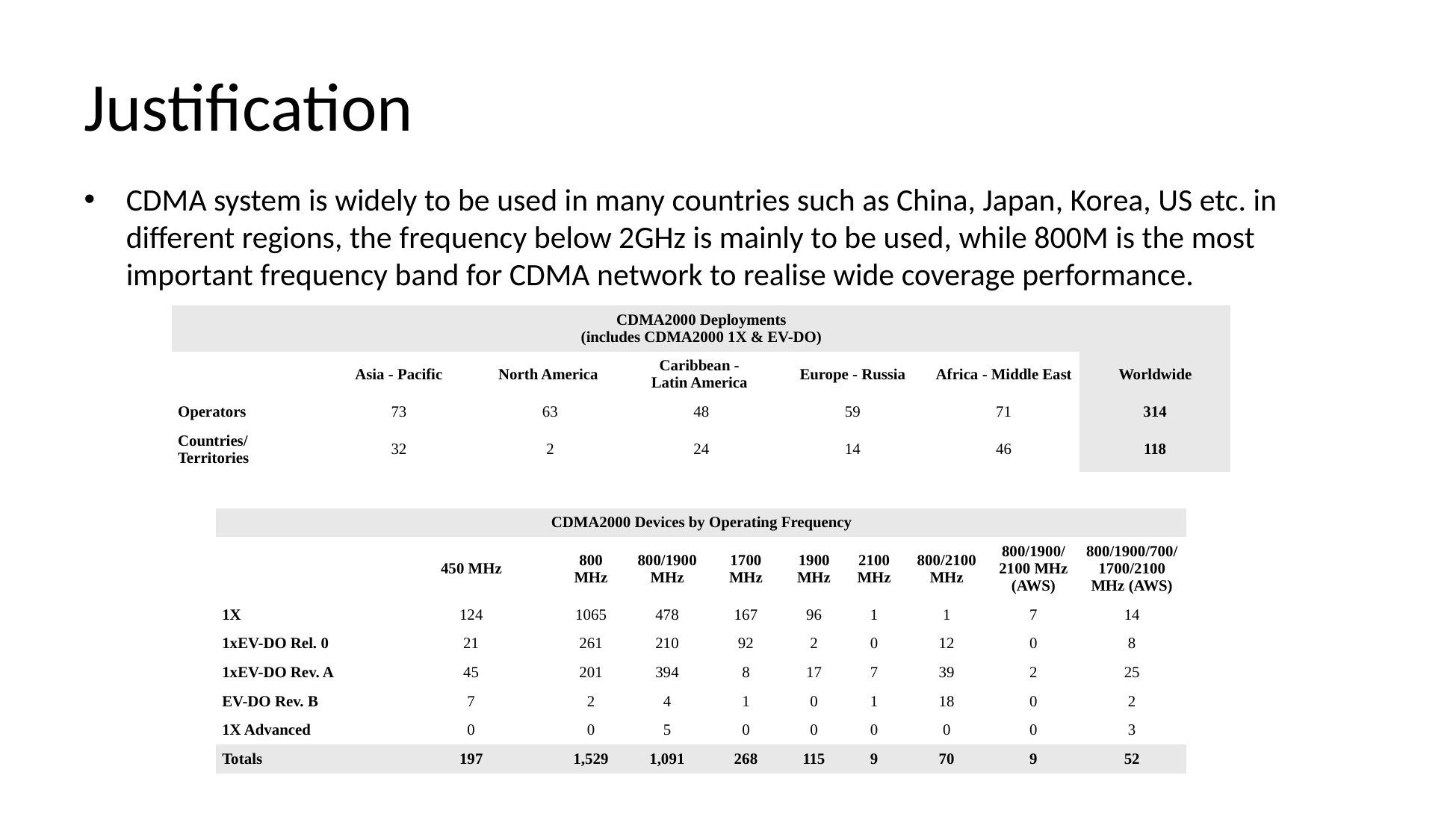

# Justification
CDMA system is widely to be used in many countries such as China, Japan, Korea, US etc. in different regions, the frequency below 2GHz is mainly to be used, while 800M is the most important frequency band for CDMA network to realise wide coverage performance.
| CDMA2000 Deployments (includes CDMA2000 1X & EV-DO) |  |  |  |  |  |  |
| --- | --- | --- | --- | --- | --- | --- |
|  | Asia - Pacific | North America | Caribbean - Latin America | Europe - Russia | Africa - Middle East | Worldwide |
| Operators | 73 | 63 | 48 | 59 | 71 | 314 |
| Countries/Territories | 32 | 2 | 24 | 14 | 46 | 118 |
| CDMA2000 Devices by Operating Frequency |  |  |  |  |  |  |  |  |  |
| --- | --- | --- | --- | --- | --- | --- | --- | --- | --- |
|  | 450 MHz | 800 MHz | 800/1900 MHz | 1700 MHz | 1900 MHz | 2100 MHz | 800/2100 MHz | 800/1900/ 2100 MHz (AWS) | 800/1900/700/ 1700/2100 MHz (AWS) |
| 1X | 124 | 1065 | 478 | 167 | 96 | 1 | 1 | 7 | 14 |
| 1xEV-DO Rel. 0 | 21 | 261 | 210 | 92 | 2 | 0 | 12 | 0 | 8 |
| 1xEV-DO Rev. A | 45 | 201 | 394 | 8 | 17 | 7 | 39 | 2 | 25 |
| EV-DO Rev. B | 7 | 2 | 4 | 1 | 0 | 1 | 18 | 0 | 2 |
| 1X Advanced | 0 | 0 | 5 | 0 | 0 | 0 | 0 | 0 | 3 |
| Totals | 197 | 1,529 | 1,091 | 268 | 115 | 9 | 70 | 9 | 52 |